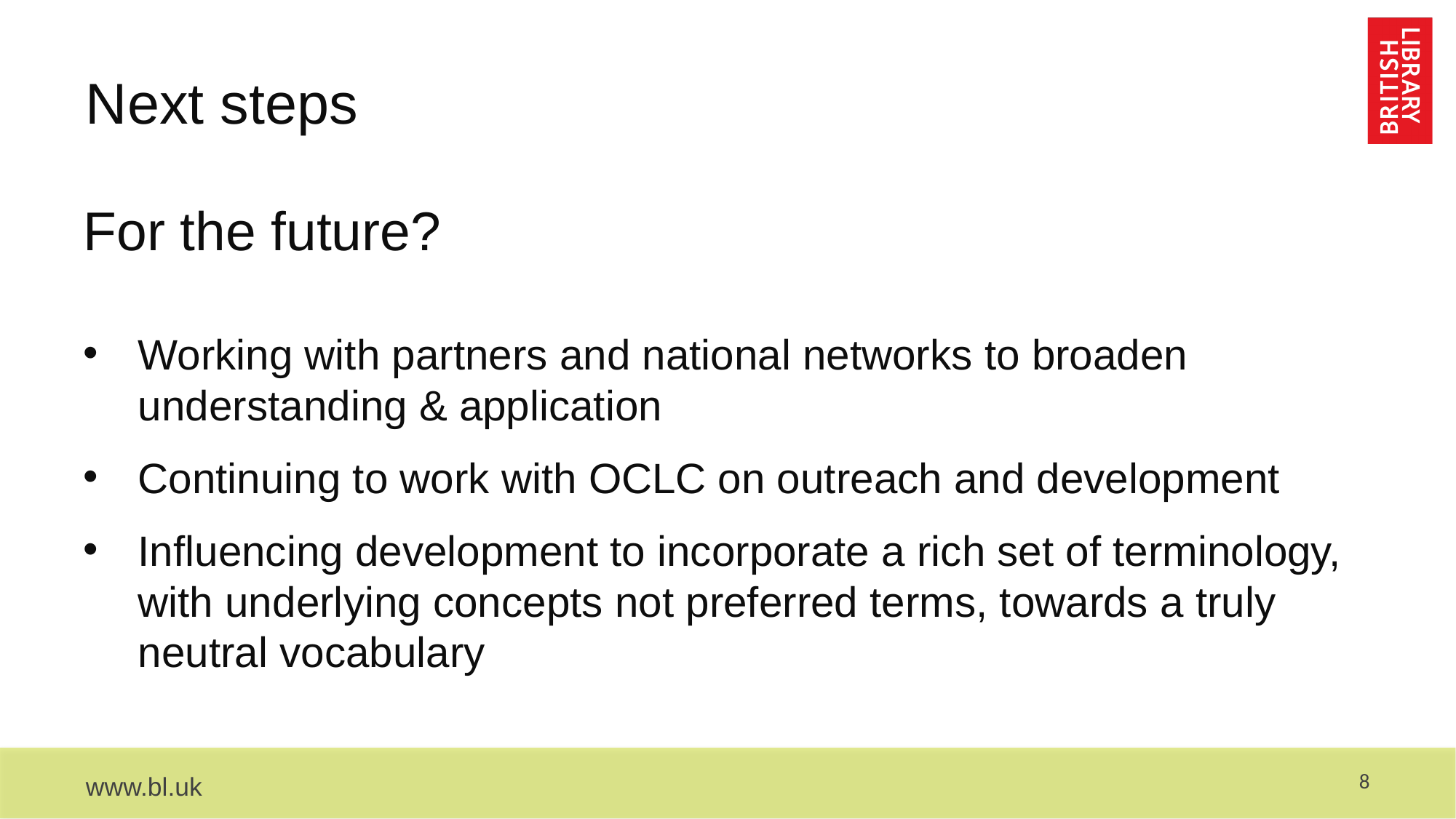

# Next steps
For the future?

Working with partners and national networks to broaden understanding & application

Continuing to work with OCLC on outreach and development

Influencing development to incorporate a rich set of terminology, with underlying concepts not preferred terms, towards a truly neutral vocabulary

8